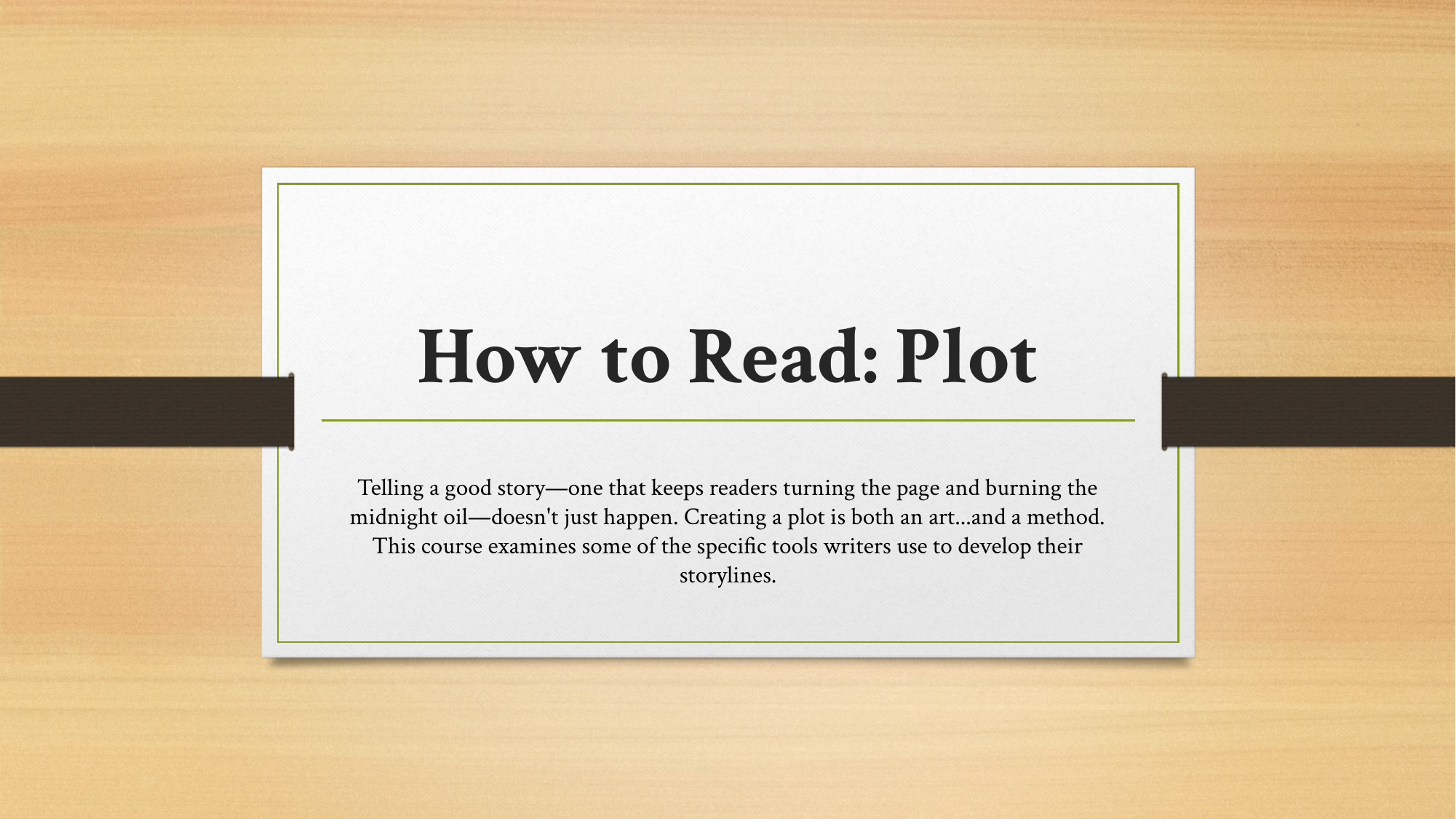

# How to Read: Plot
Telling a good story—one that keeps readers turning the page and burning the midnight oil—doesn't just happen. Creating a plot is both an art...and a method. This course examines some of the specific tools writers use to develop their storylines.